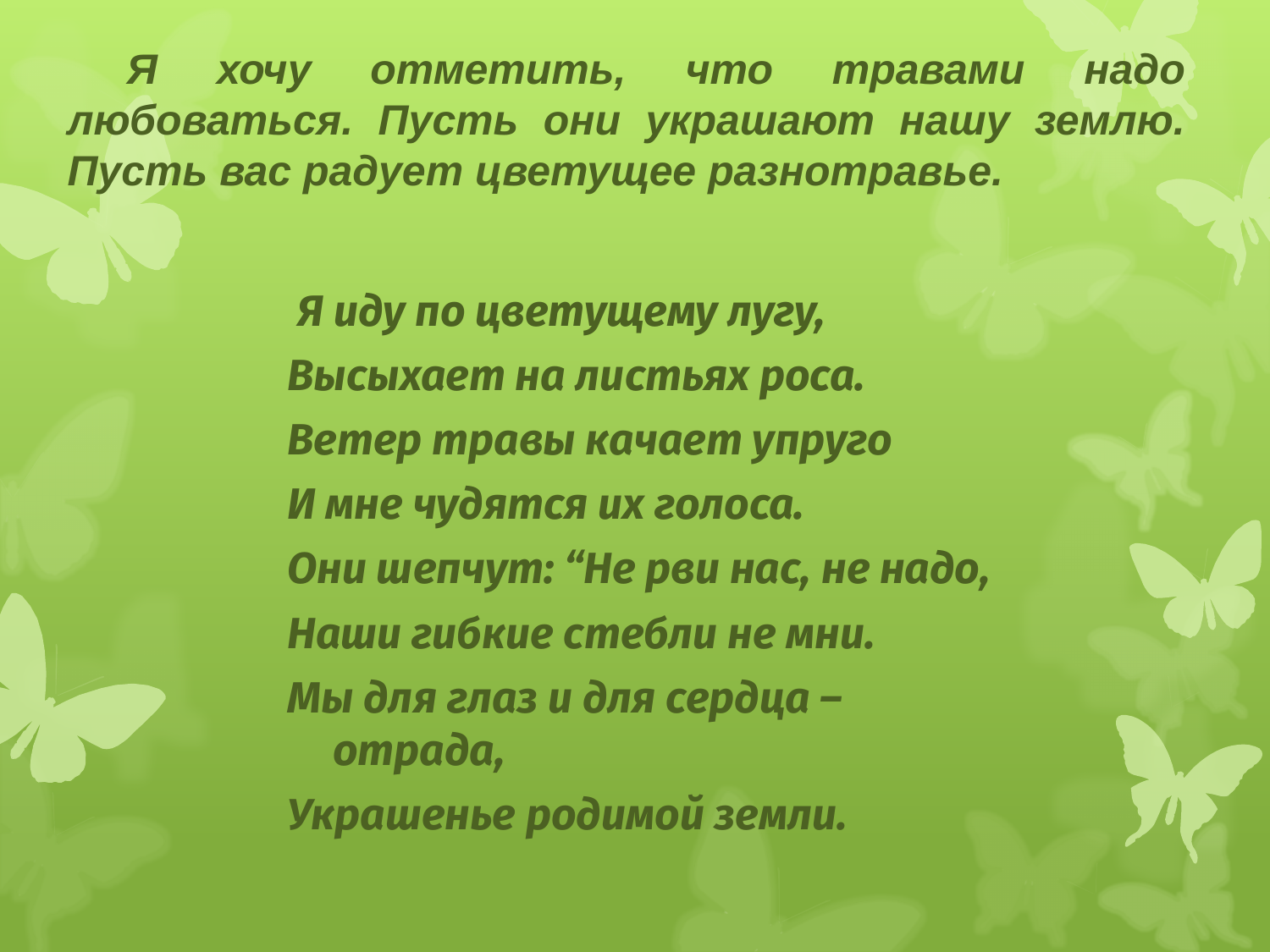

Я хочу отметить, что травами надо любоваться. Пусть они украшают нашу землю. Пусть вас радует цветущее разнотравье.
 Я иду по цветущему лугу,
Высыхает на листьях роса.
Ветер травы качает упруго
И мне чудятся их голоса.
Они шепчут: “Не рви нас, не надо,
Наши гибкие стебли не мни.
Мы для глаз и для сердца – отрада,
Украшенье родимой земли.